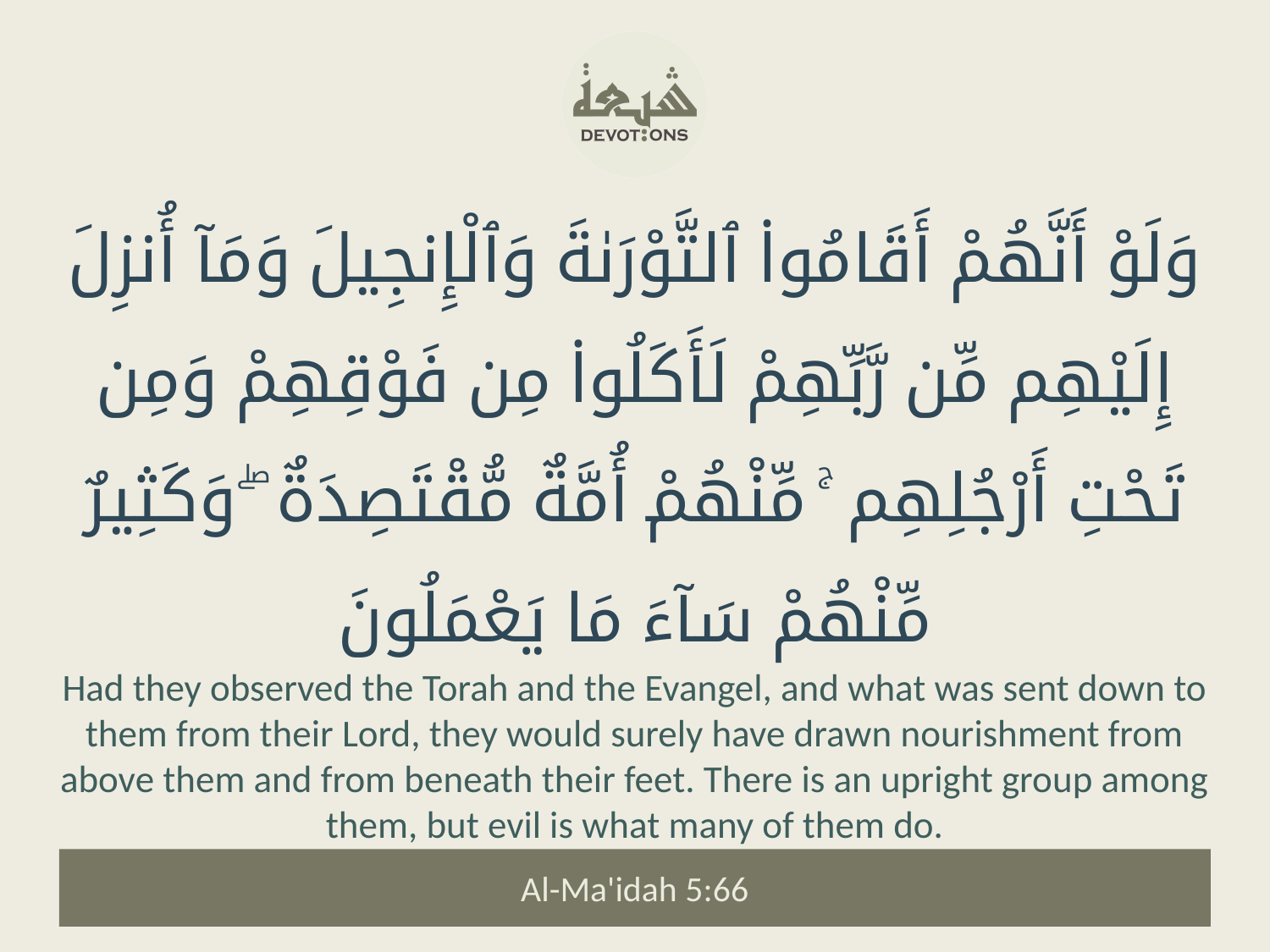

وَلَوْ أَنَّهُمْ أَقَامُوا۟ ٱلتَّوْرَىٰةَ وَٱلْإِنجِيلَ وَمَآ أُنزِلَ إِلَيْهِم مِّن رَّبِّهِمْ لَأَكَلُوا۟ مِن فَوْقِهِمْ وَمِن تَحْتِ أَرْجُلِهِم ۚ مِّنْهُمْ أُمَّةٌ مُّقْتَصِدَةٌ ۖ وَكَثِيرٌ مِّنْهُمْ سَآءَ مَا يَعْمَلُونَ
Had they observed the Torah and the Evangel, and what was sent down to them from their Lord, they would surely have drawn nourishment from above them and from beneath their feet. There is an upright group among them, but evil is what many of them do.
Al-Ma'idah 5:66